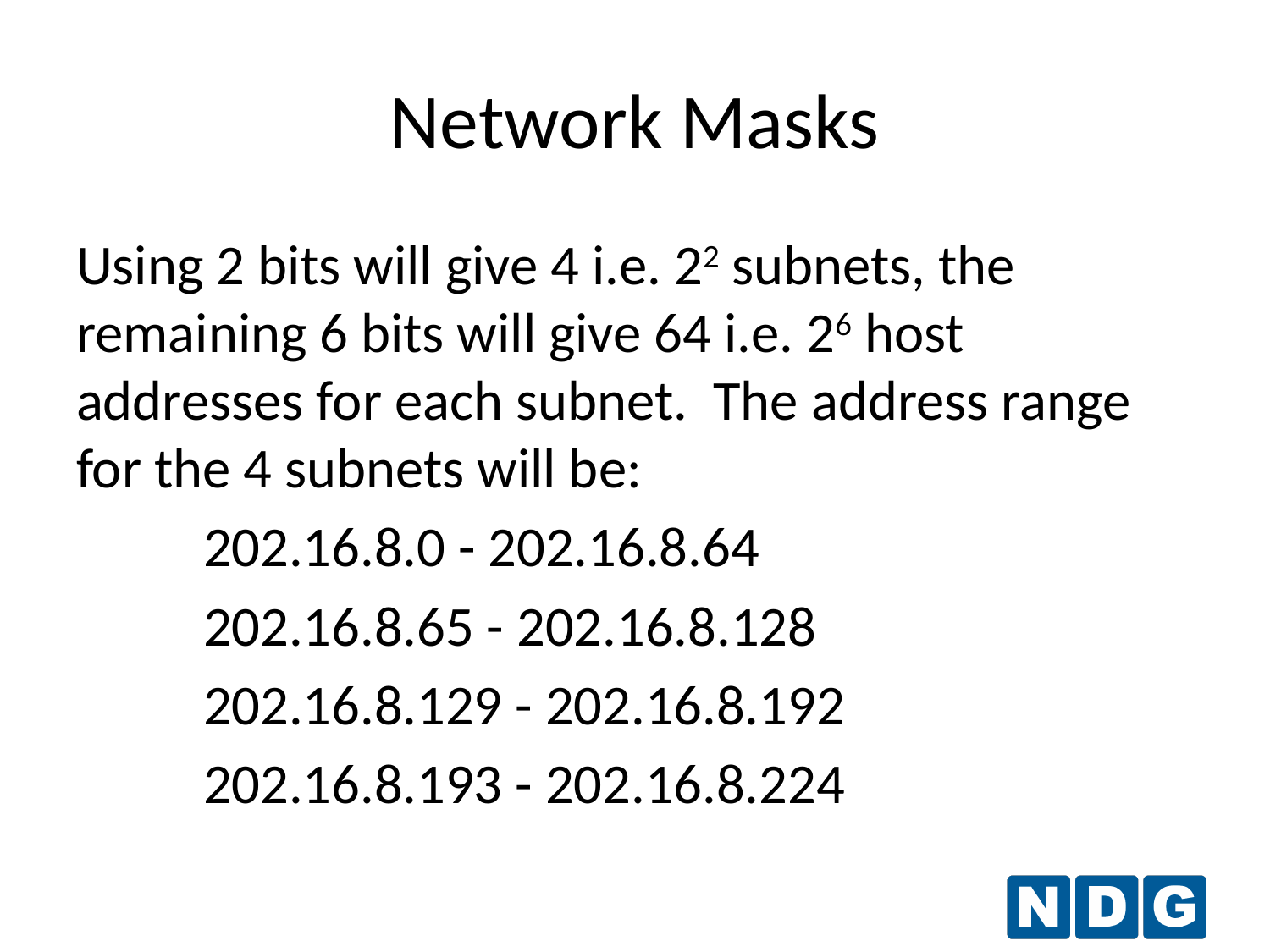

Network Masks
Using 2 bits will give 4 i.e. 22 subnets, the remaining 6 bits will give 64 i.e. 26 host addresses for each subnet.  The address range for the 4 subnets will be:
	202.16.8.0 - 202.16.8.64
	202.16.8.65 - 202.16.8.128
	202.16.8.129 - 202.16.8.192
	202.16.8.193 - 202.16.8.224